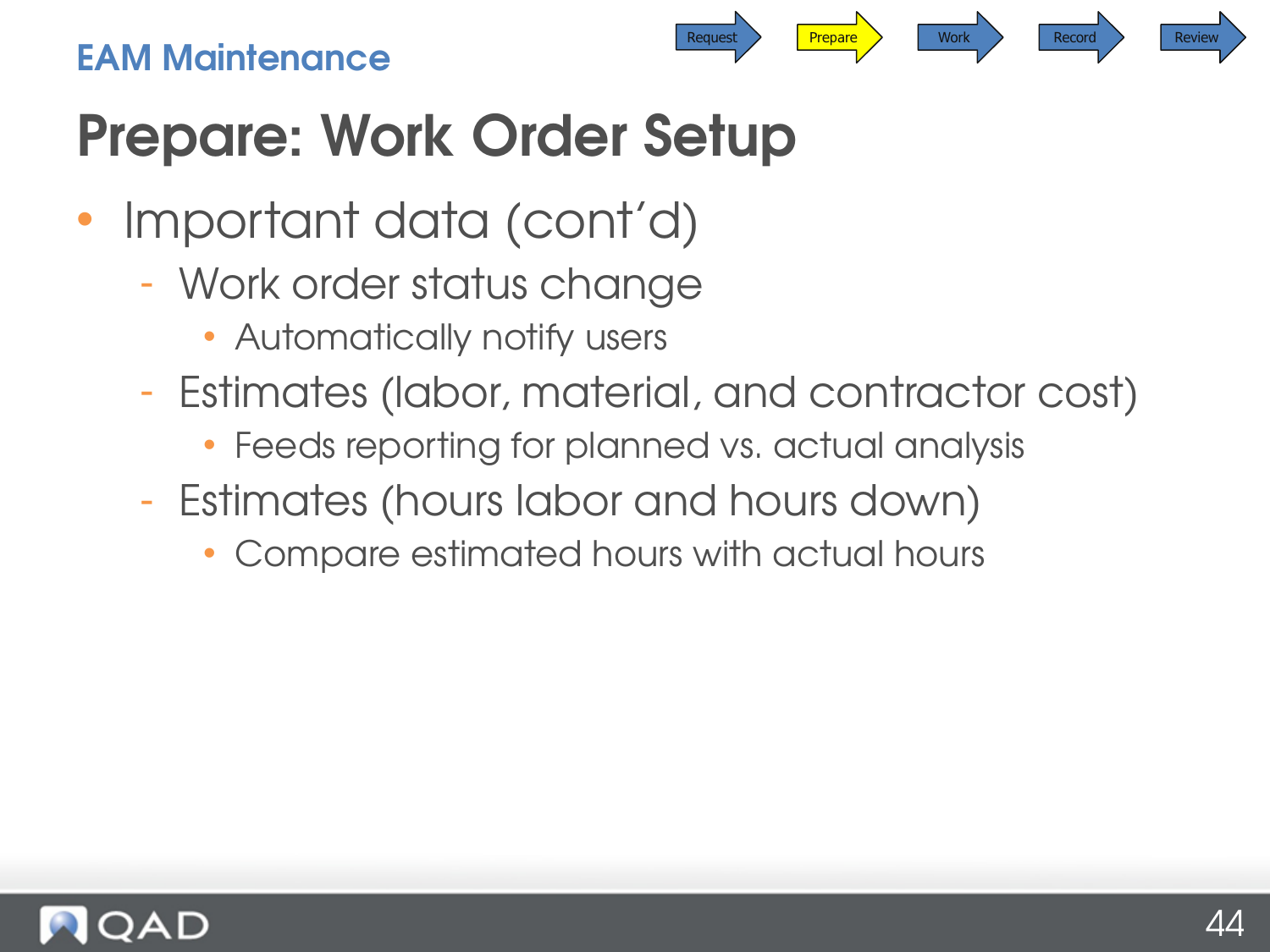

Request
Prepare
Work
Record
Review
EAM Maintenance
# Prepare: Work Order Setup
Important data (cont’d)
Work order status change
Automatically notify users
Estimates (labor, material, and contractor cost)
Feeds reporting for planned vs. actual analysis
Estimates (hours labor and hours down)
Compare estimated hours with actual hours
44